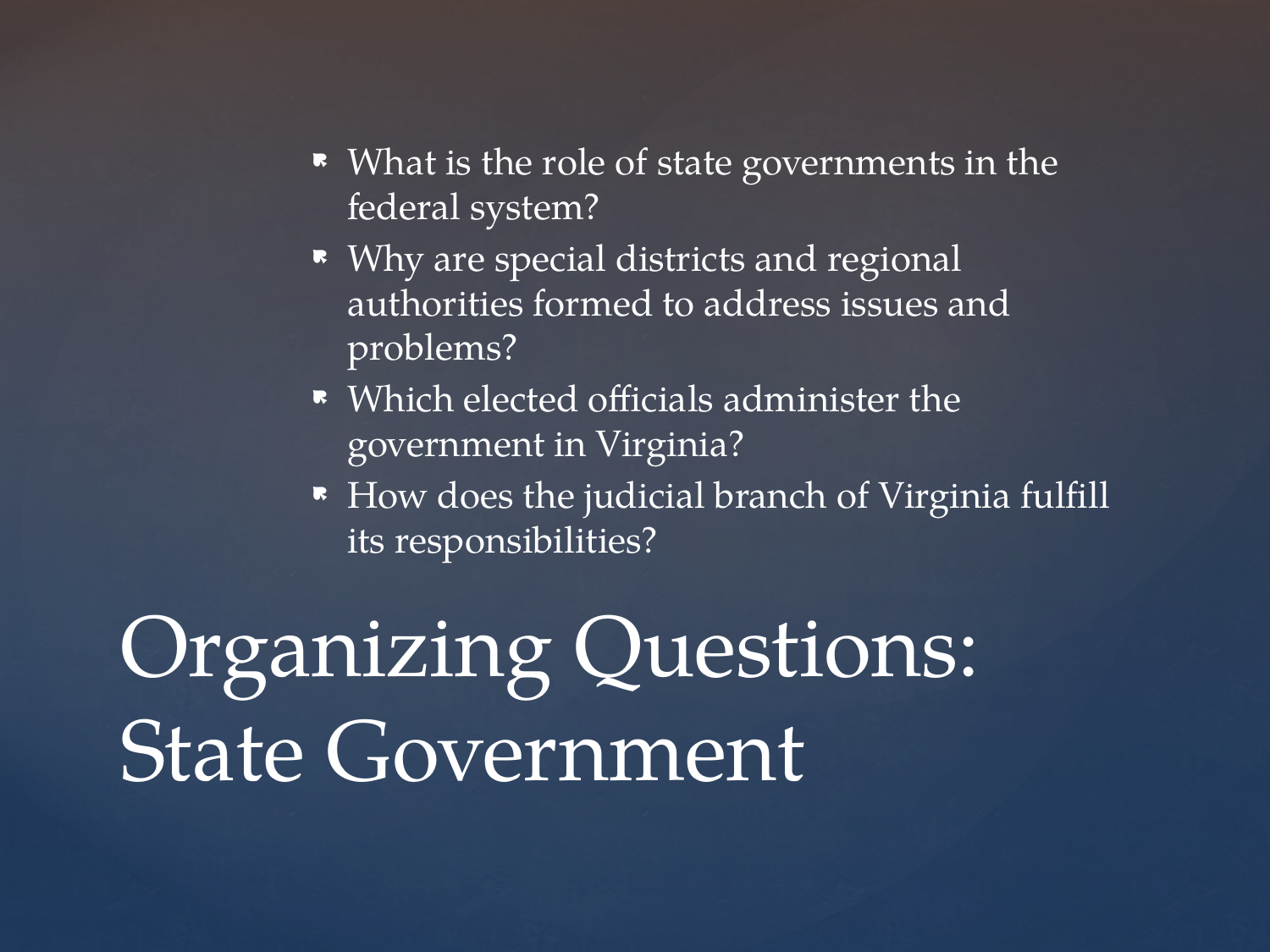

What is the role of state governments in the federal system?
Why are special districts and regional authorities formed to address issues and problems?
Which elected officials administer the government in Virginia?
How does the judicial branch of Virginia fulfill its responsibilities?
# Organizing Questions: State Government